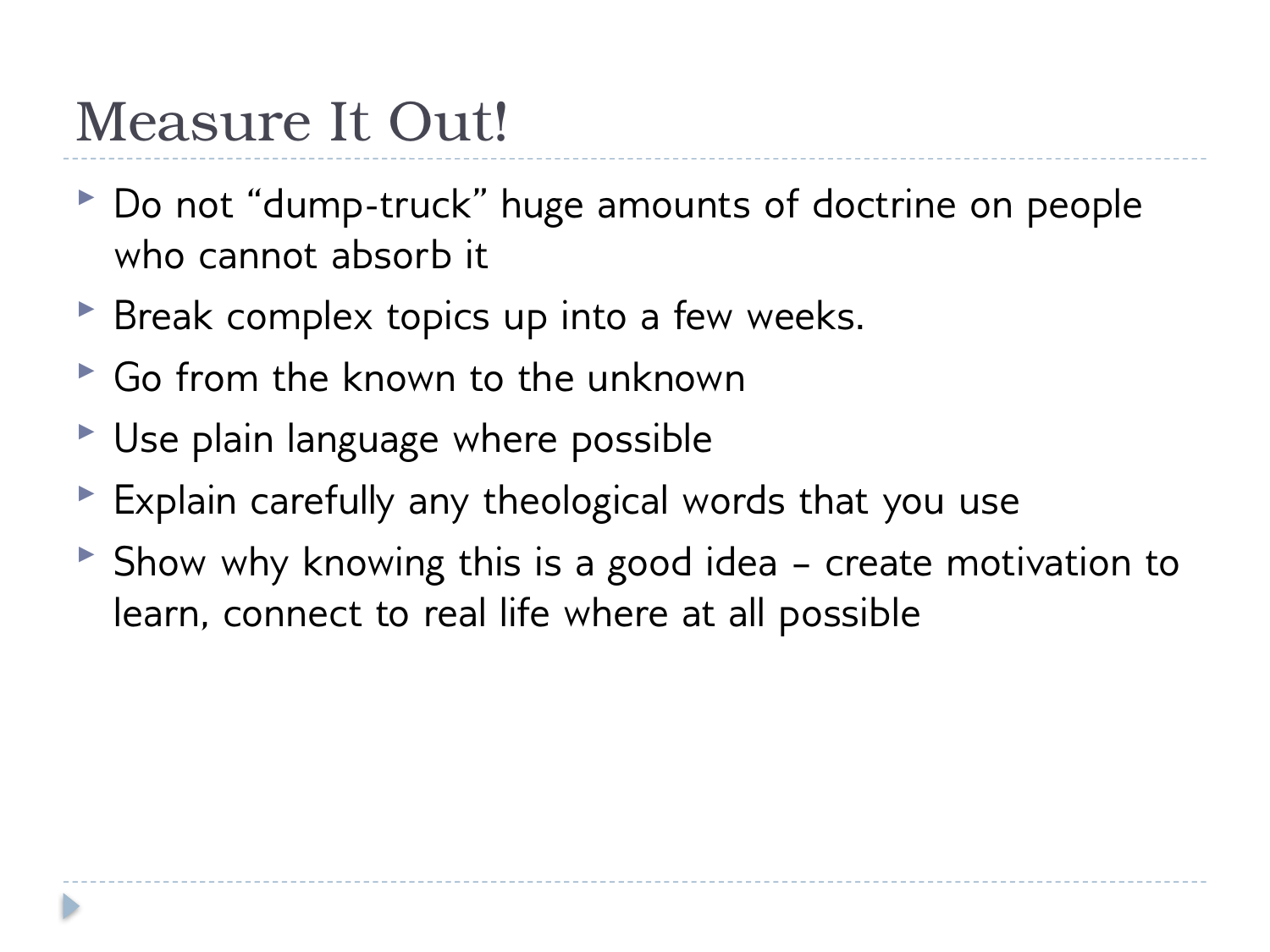

# Measure It Out!
Do not “dump-truck” huge amounts of doctrine on people who cannot absorb it
Break complex topics up into a few weeks.
Go from the known to the unknown
Use plain language where possible
Explain carefully any theological words that you use
Show why knowing this is a good idea – create motivation to learn, connect to real life where at all possible